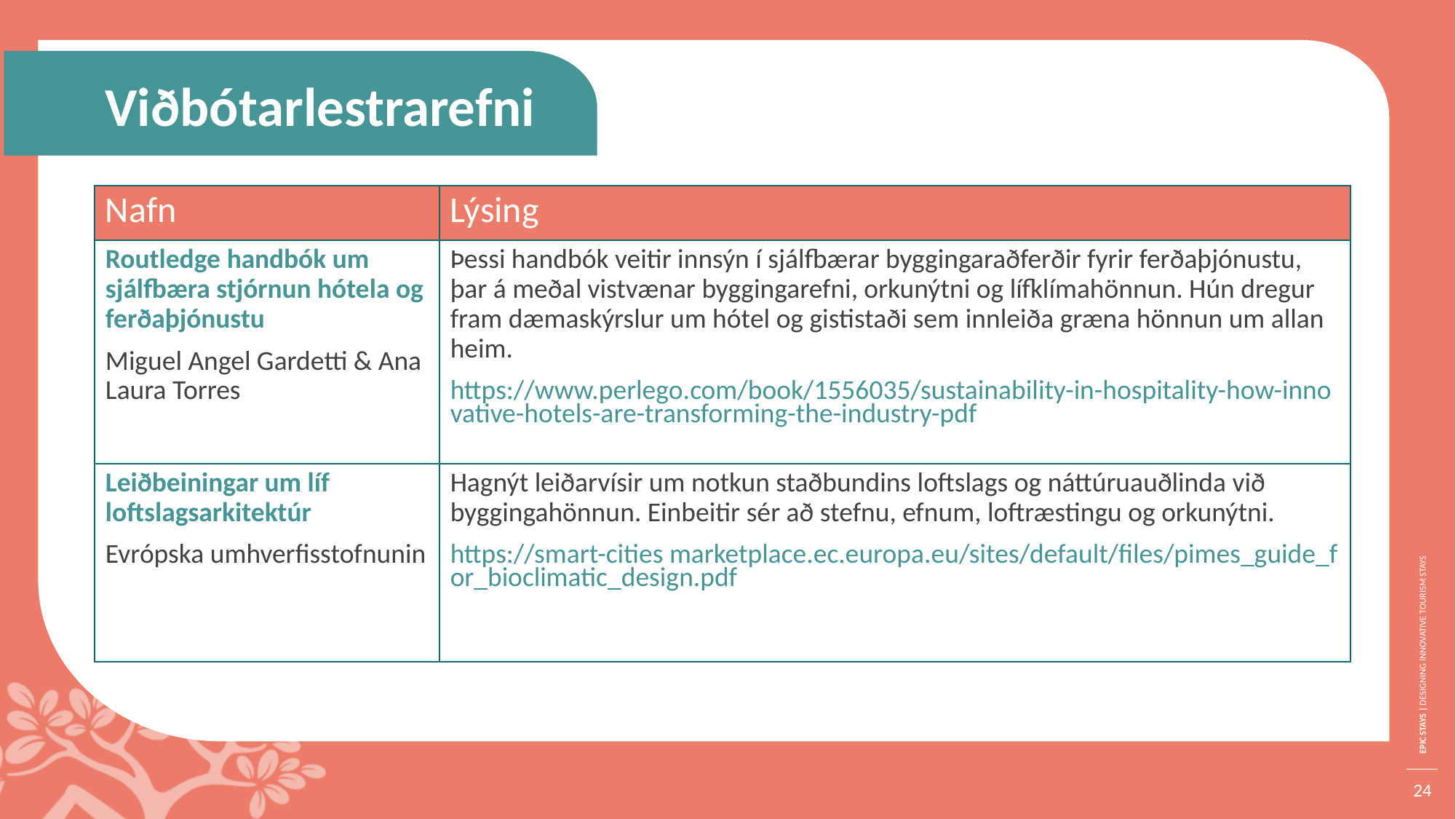

Viðbótarlestrarefni
| Nafn | Lýsing |
| --- | --- |
| Routledge handbók um sjálfbæra stjórnun hótela og ferðaþjónustu Miguel Angel Gardetti & Ana Laura Torres | Þessi handbók veitir innsýn í sjálfbærar byggingaraðferðir fyrir ferðaþjónustu, þar á meðal vistvænar byggingarefni, orkunýtni og lífklímahönnun. Hún dregur fram dæmaskýrslur um hótel og gististaði sem innleiða græna hönnun um allan heim. https://www.perlego.com/book/1556035/sustainability-in-hospitality-how-innovative-hotels-are-transforming-the-industry-pdf |
| Leiðbeiningar um líf loftslagsarkitektúr Evrópska umhverfisstofnunin | Hagnýt leiðarvísir um notkun staðbundins loftslags og náttúruauðlinda við byggingahönnun. Einbeitir sér að stefnu, efnum, loftræstingu og orkunýtni. https://smart-cities marketplace.ec.europa.eu/sites/default/files/pimes\_guide\_for\_bioclimatic\_design.pdf |
24